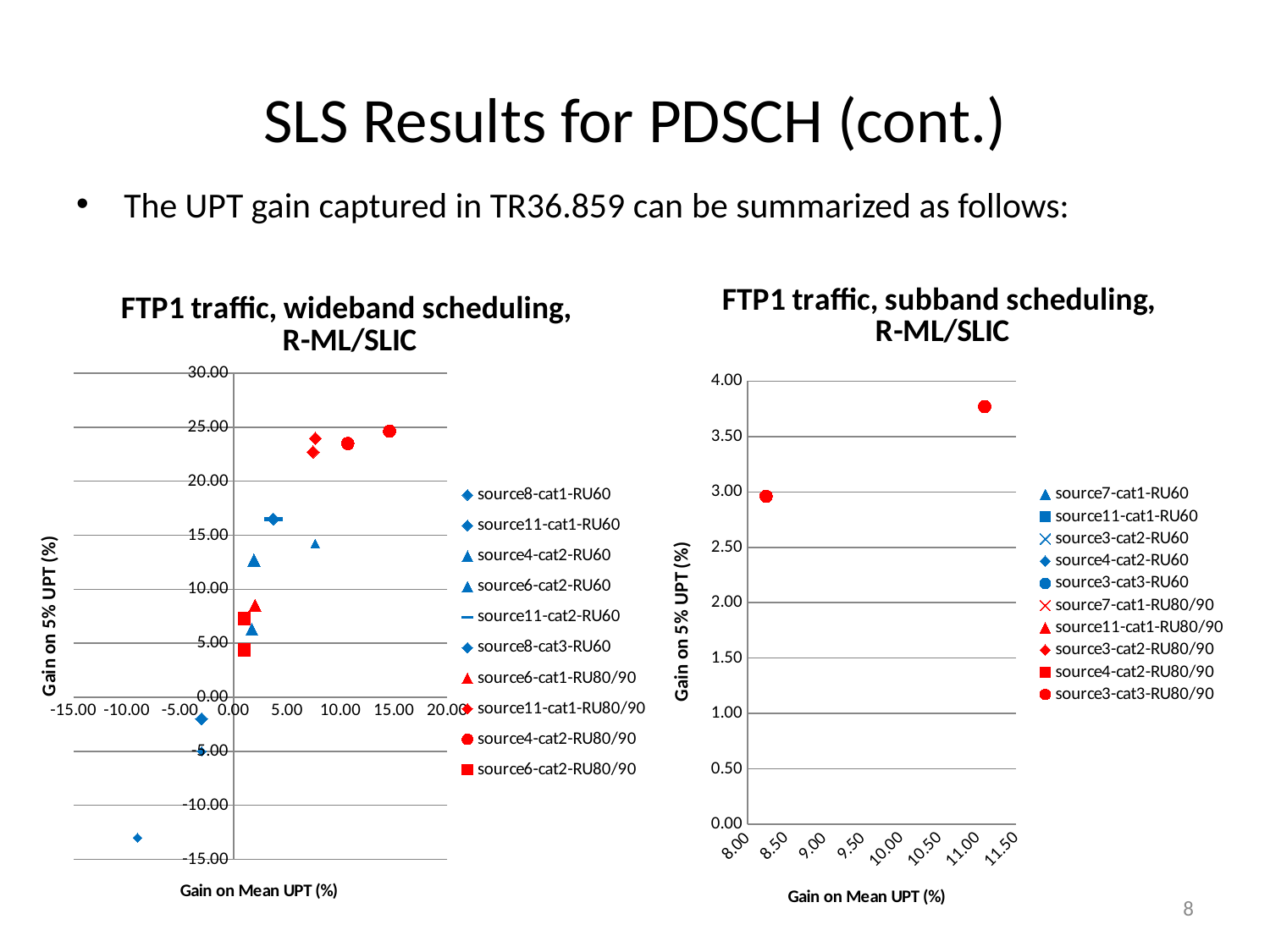

# SLS Results for PDSCH (cont.)
The UPT gain captured in TR36.859 can be summarized as follows:

### Chart: FTP1 traffic, subband scheduling,
R-ML/SLIC

| Category | source7-cat1-RU60 | source11-cat1-RU60 | source3-cat2-RU60 | source4-cat2-RU60 | source3-cat3-RU60 | source7-cat1-RU80/90 | source11-cat1-RU80/90 | source3-cat2-RU80/90 | source4-cat2-RU80/90 | source3-cat3-RU80/90 |
|---|---|---|---|---|---|---|---|---|---|---|

### Chart: FTP1 traffic, wideband scheduling,
R-ML/SLIC

| Category | source8-cat1-RU60 | source11-cat1-RU60 | source4-cat2-RU60 | source6-cat2-RU60 | source11-cat2-RU60 | source8-cat3-RU60 | source6-cat1-RU80/90 | source11-cat1-RU80/90 | source4-cat2-RU80/90 | source6-cat2-RU80/90 |
|---|---|---|---|---|---|---|---|---|---|---|
8